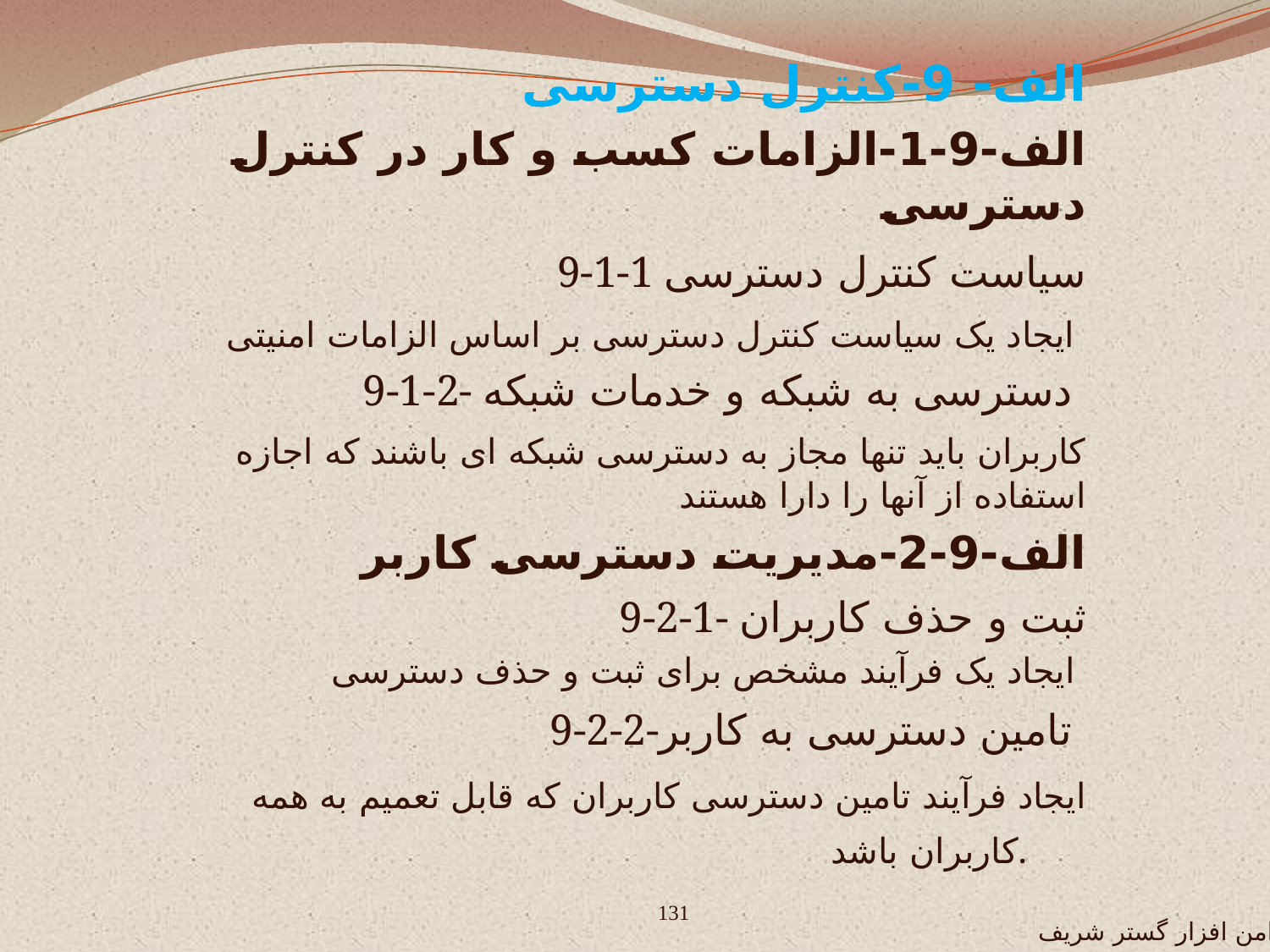

الف- 9-کنترل دسترسی
الف-9-1-الزامات کسب و کار در کنترل دسترسی
       9-1-1 سیاست کنترل دسترسی
        ایجاد یک سیاست کنترل دسترسی بر اساس الزامات امنیتی
        9-1-2- دسترسی به شبکه و خدمات شبکه
        کاربران باید تنها مجاز به دسترسی شبکه ای باشند که اجازه استفاده از آنها را دارا هستند
الف-9-2-مدیریت دسترسی کاربر
       9-2-1- ثبت و حذف کاربران
       ایجاد یک فرآیند مشخص برای ثبت و حذف دسترسی
      9-2-2-تامین دسترسی به کاربر
       ایجاد فرآیند تامین دسترسی کاربران که قابل تعمیم به همه کاربران باشد.